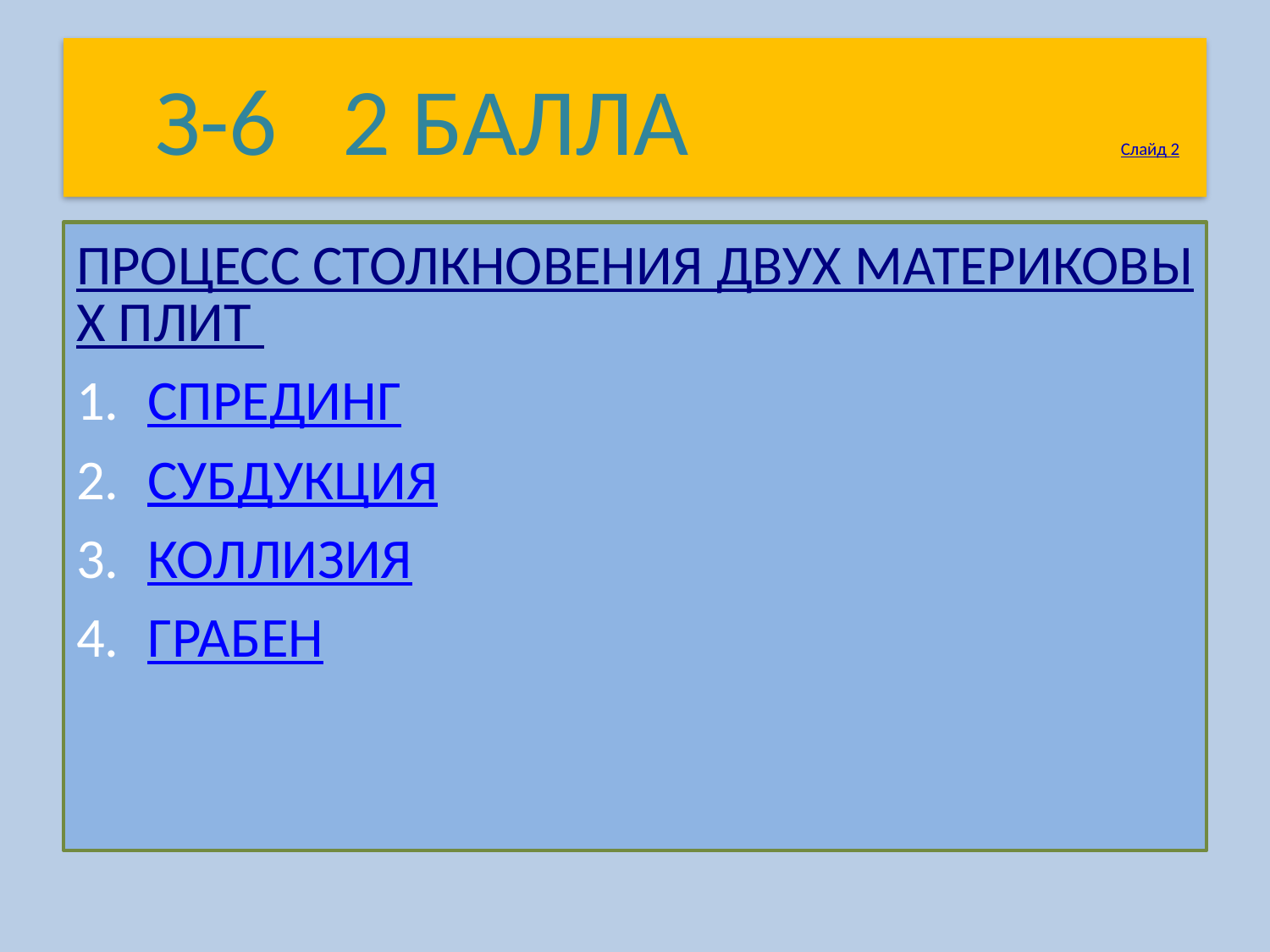

# З-6   2 БАЛЛА                    Слайд 2
ПРОЦЕСС СТОЛКНОВЕНИЯ ДВУХ МАТЕРИКОВЫХ ПЛИТ
СПРЕДИНГ
СУБДУКЦИЯ
КОЛЛИЗИЯ
ГРАБЕН